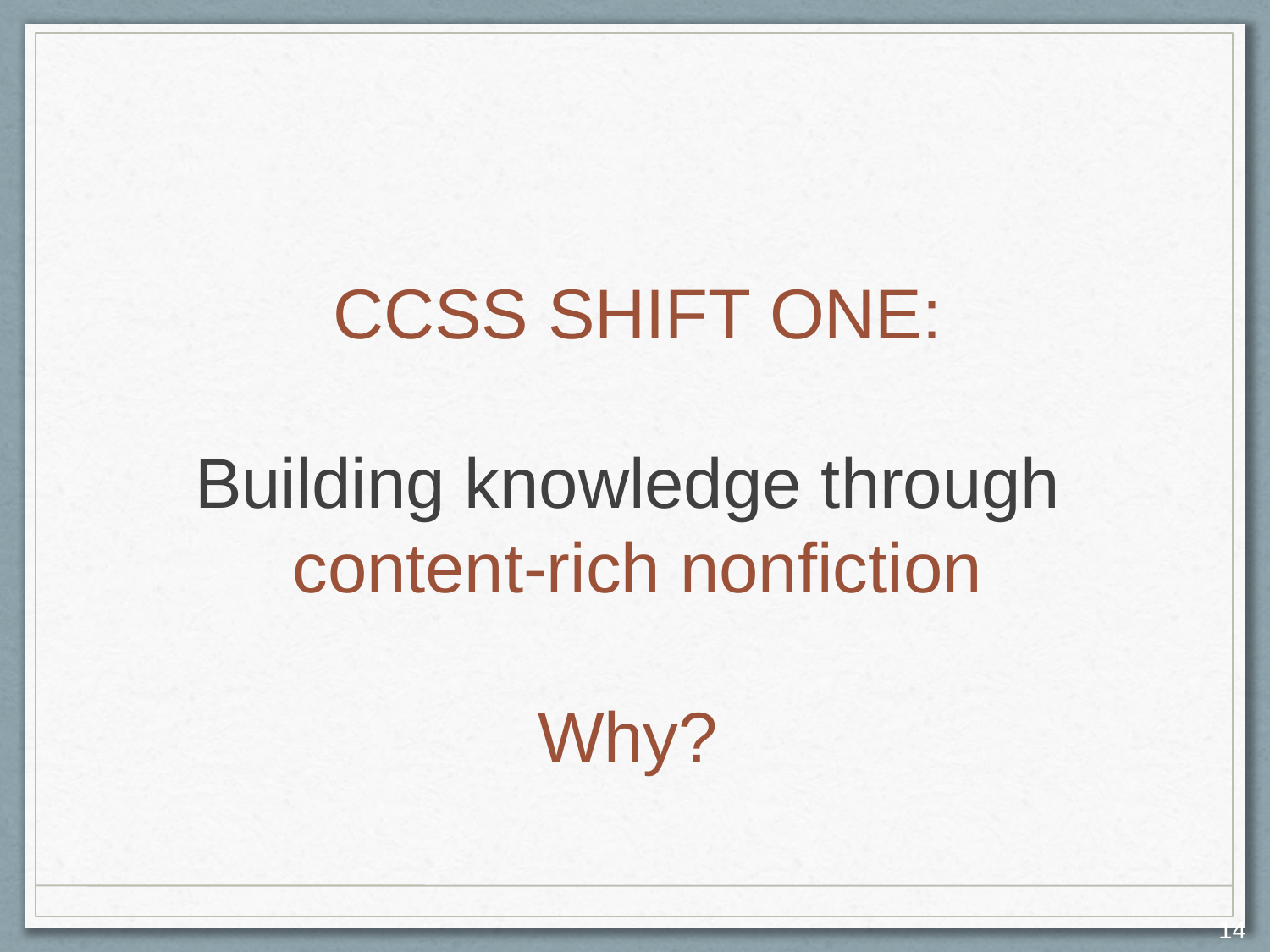

CCSS SHIFT ONE:
Building knowledge through
content-rich nonfiction
Why?
14